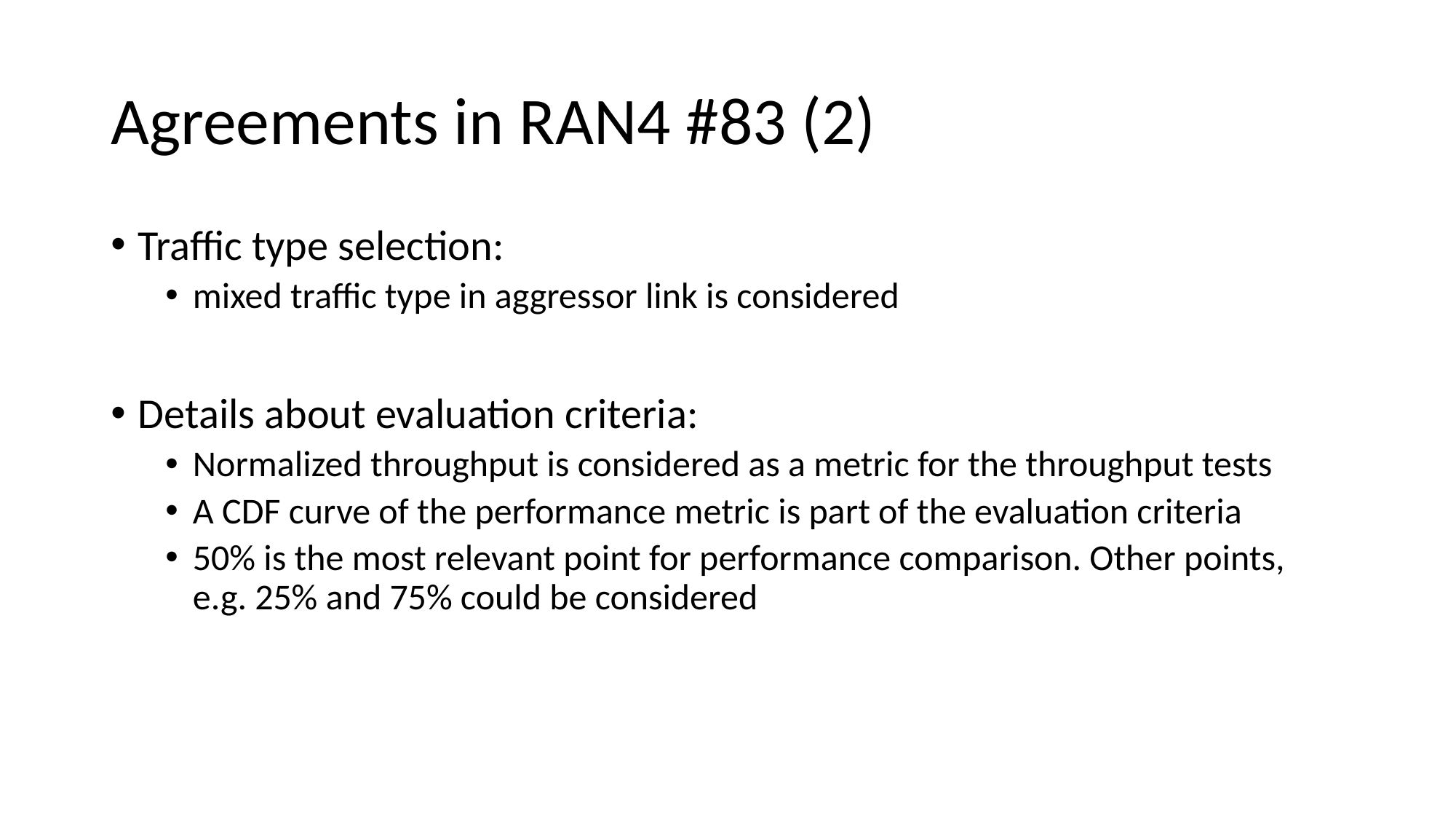

# Agreements in RAN4 #83 (2)
Traffic type selection:
mixed traffic type in aggressor link is considered

Details about evaluation criteria:
Normalized throughput is considered as a metric for the throughput tests
A CDF curve of the performance metric is part of the evaluation criteria
50% is the most relevant point for performance comparison. Other points, e.g. 25% and 75% could be considered